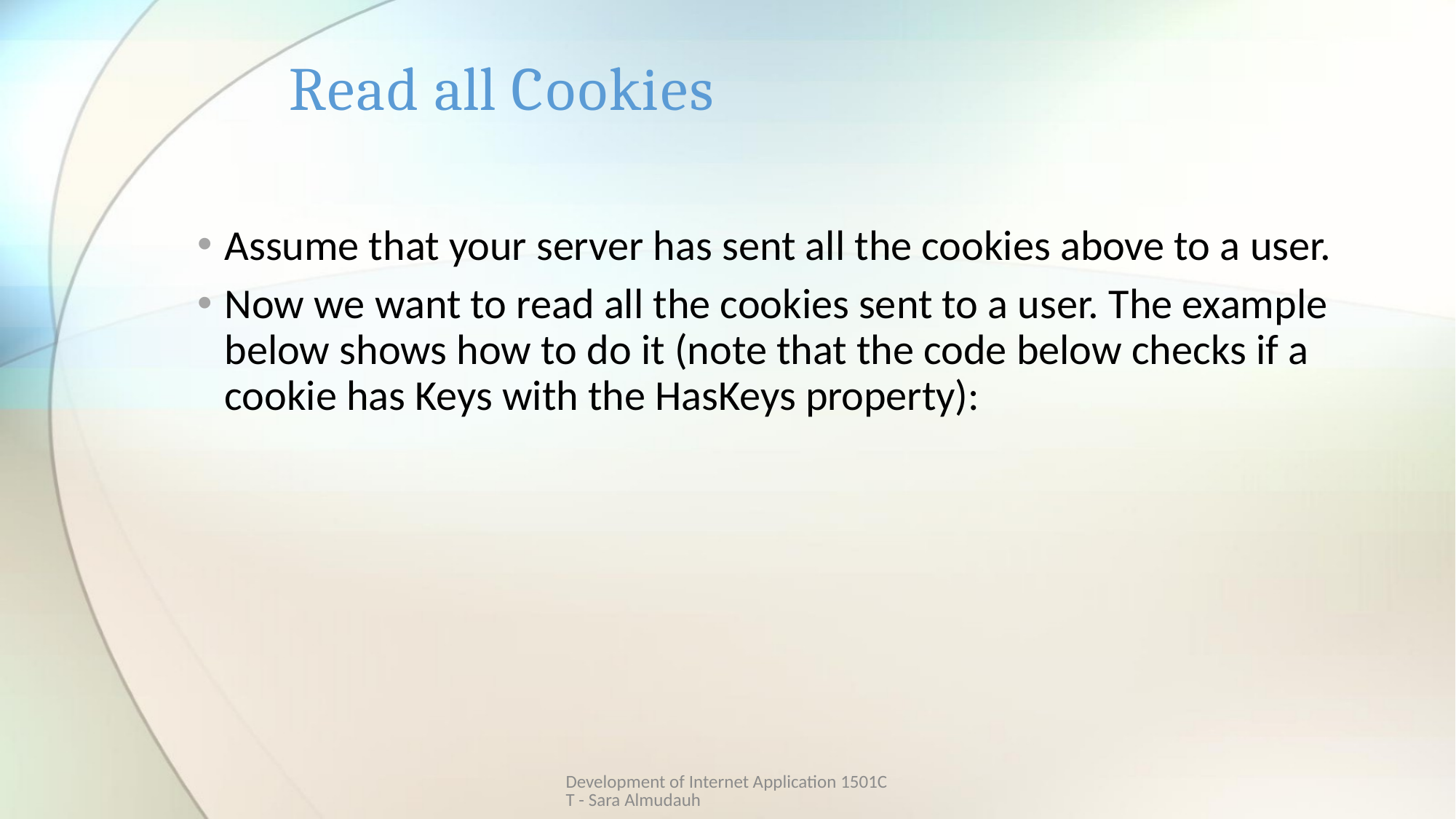

# Read all Cookies
Assume that your server has sent all the cookies above to a user.
Now we want to read all the cookies sent to a user. The example below shows how to do it (note that the code below checks if a cookie has Keys with the HasKeys property):

Development of Internet Application 1501CT - Sara Almudauh